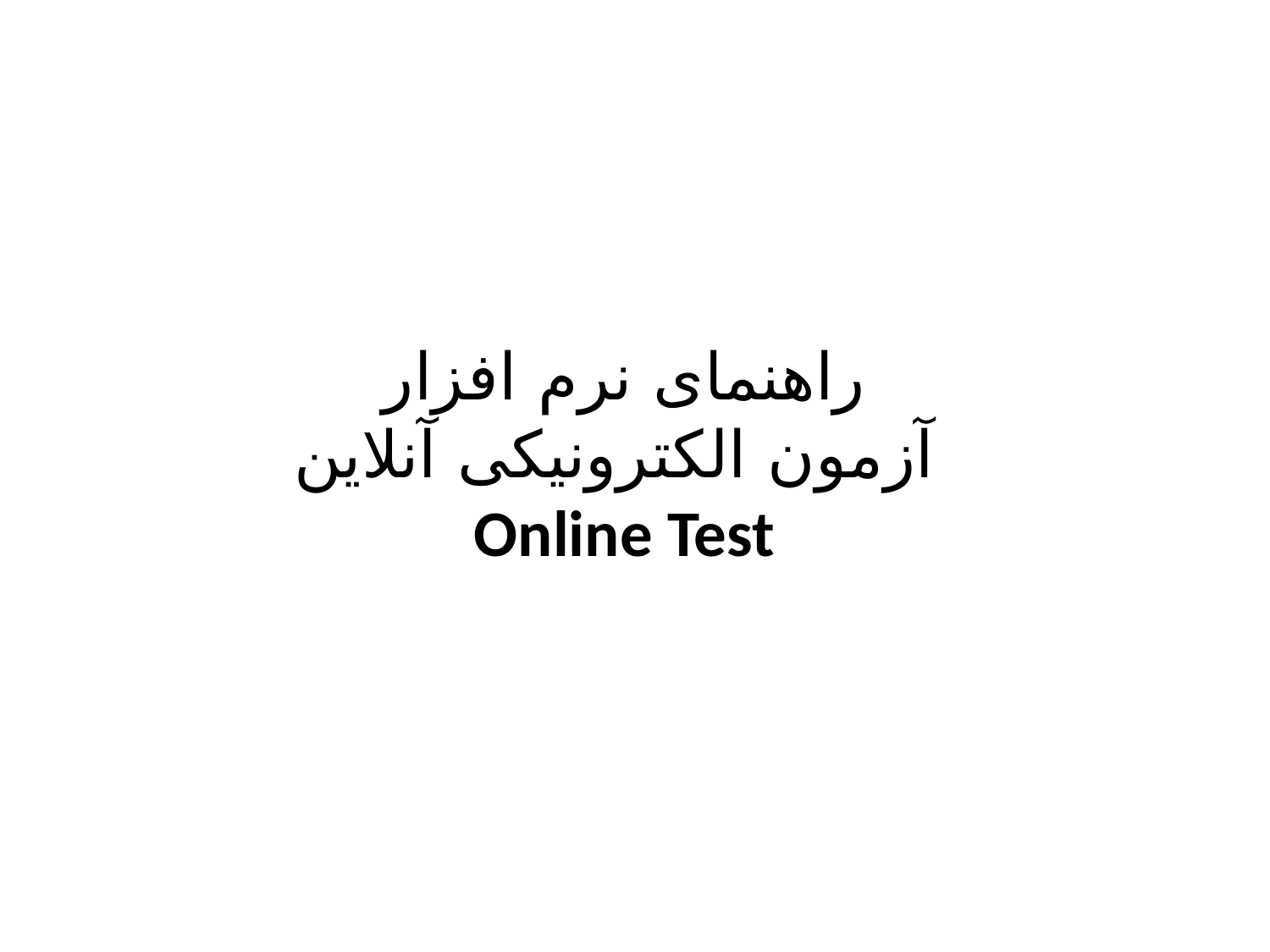

# راهنمای نرم افزار آزمون الکترونیکی آنلاین Online Test